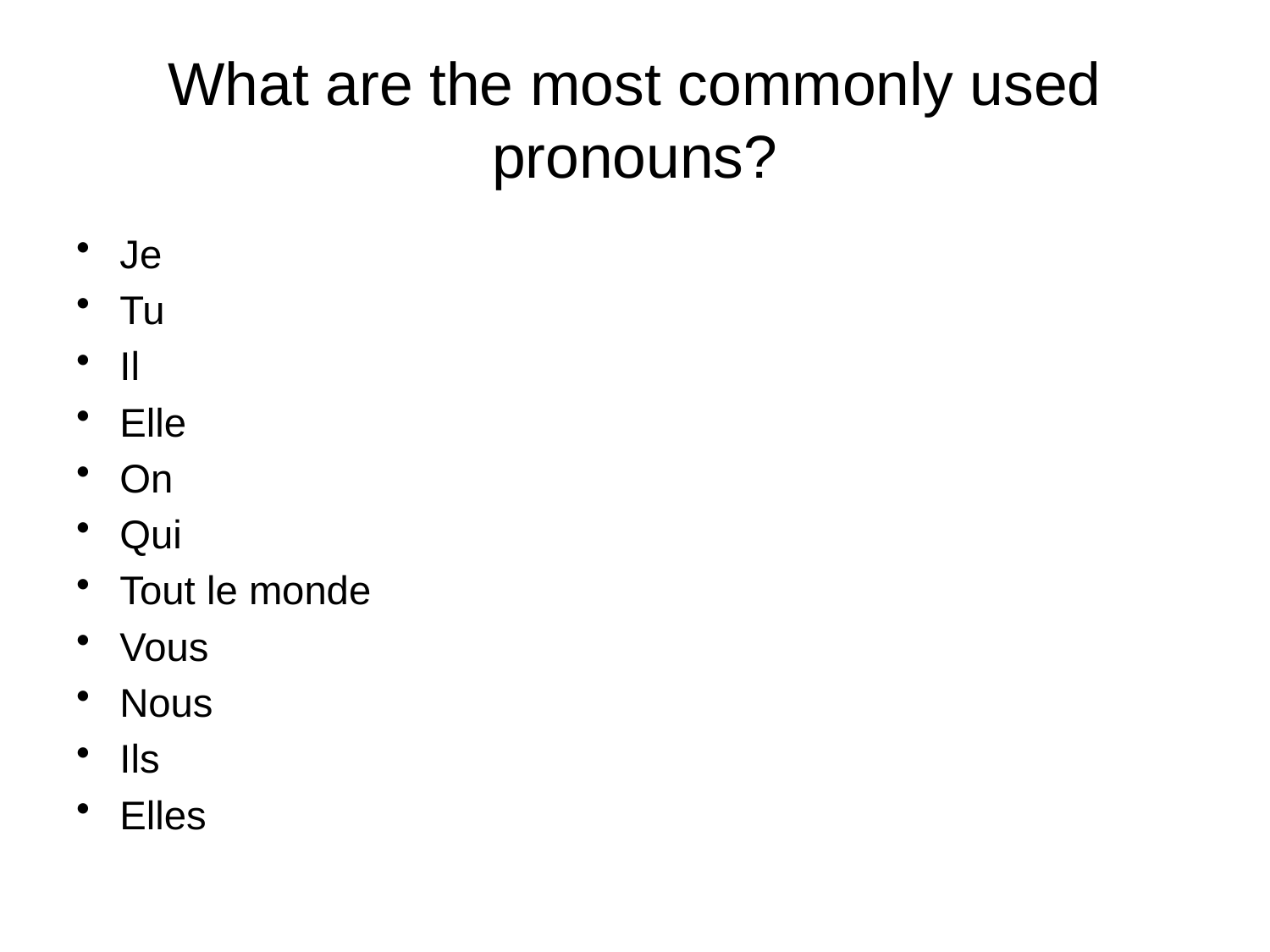

# What are the most commonly used pronouns?
Je
Tu
Il
Elle
On
Qui
Tout le monde
Vous
Nous
Ils
Elles